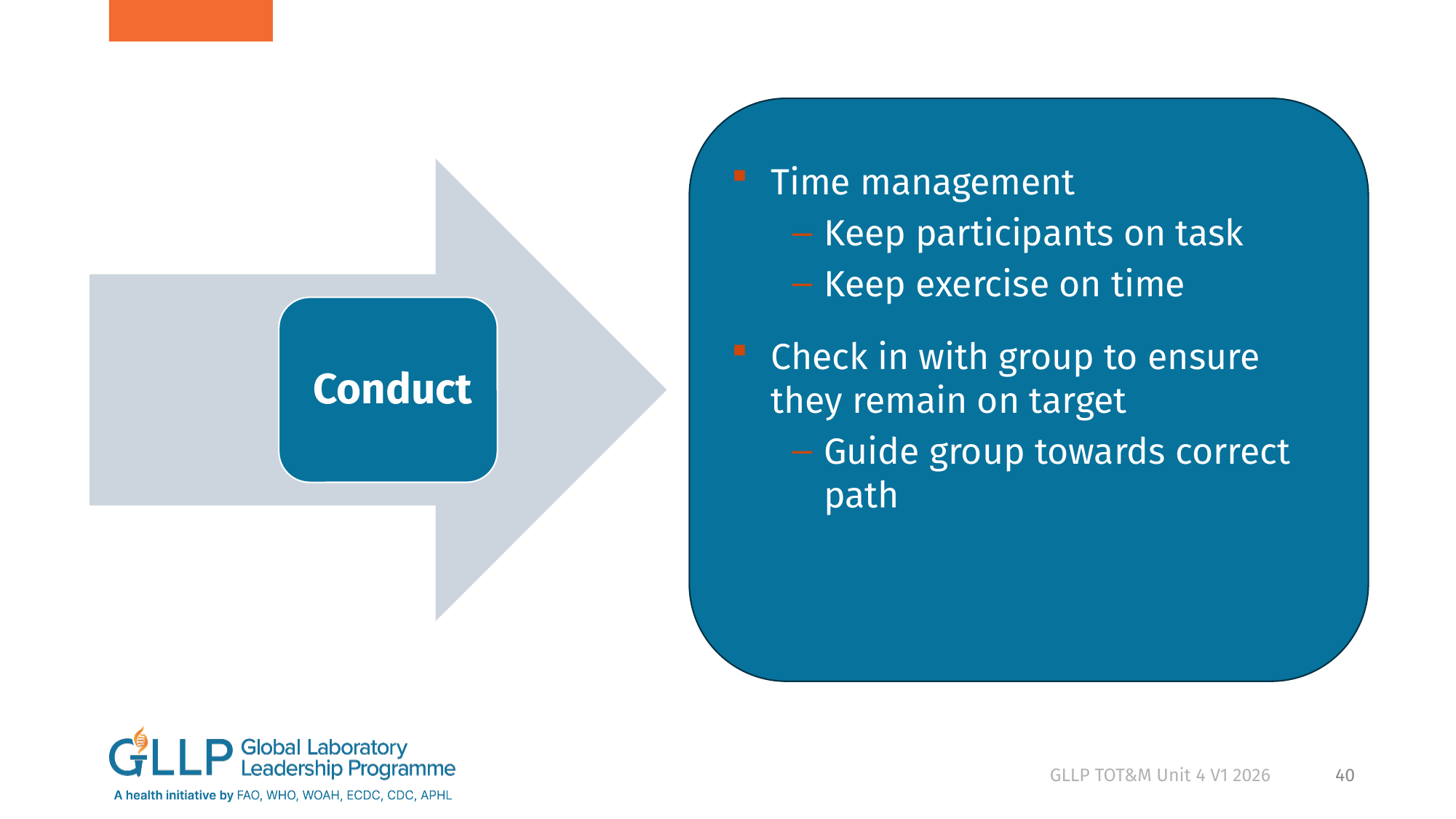

Time management
Keep participants on task
Keep exercise on time
Check in with group to ensure they remain on target
Guide group towards correct path
Conduct
GLLP TOT&M Unit 4 V1 2026
40